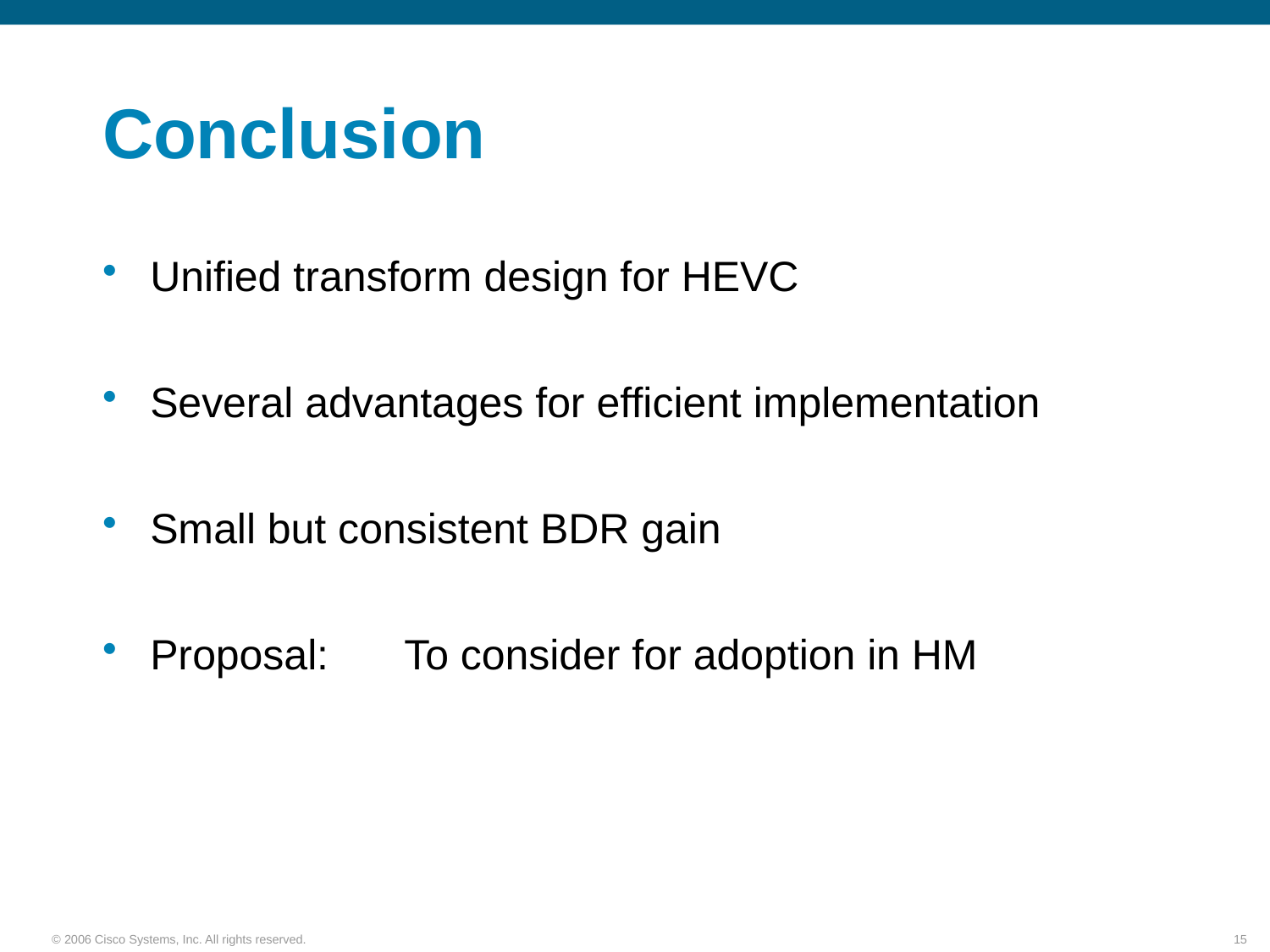

# Conclusion
Unified transform design for HEVC

Several advantages for efficient implementation

Small but consistent BDR gain

Proposal:	To consider for adoption in HM